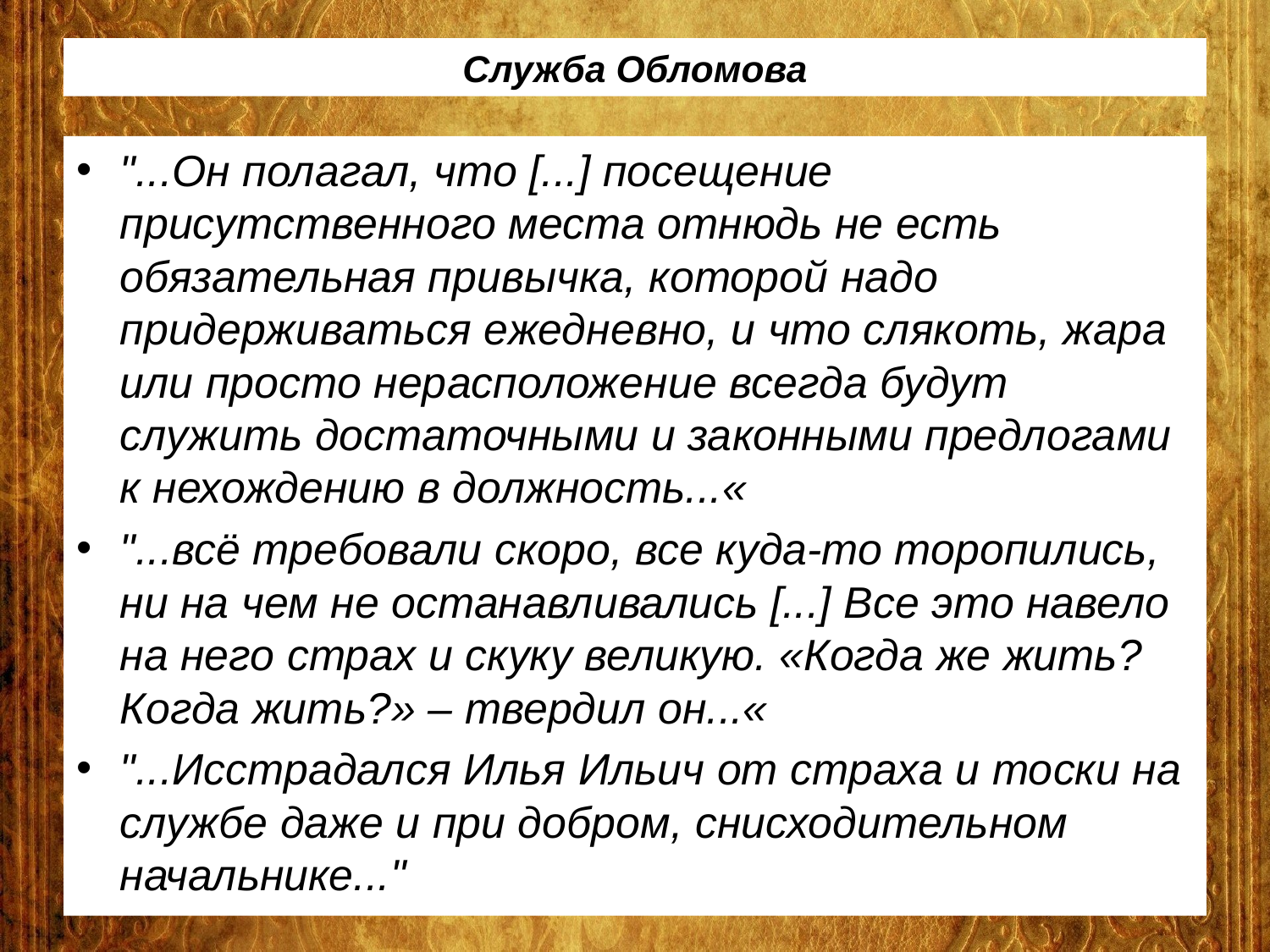

# Служба Обломова
"...Он полагал, что [...] посещение присутственного места отнюдь не есть обязательная привычка, которой надо придерживаться ежедневно, и что слякоть, жара или просто нерасположение всегда будут служить достаточными и законными предлогами к нехождению в должность...«
"...всё требовали скоро, все куда-то торопились, ни на чем не останавливались [...] Все это навело на него страх и скуку великую. «Когда же жить? Когда жить?» – твердил он...«
"...Исстрадался Илья Ильич от страха и тоски на службе даже и при добром, снисходительном начальнике..."